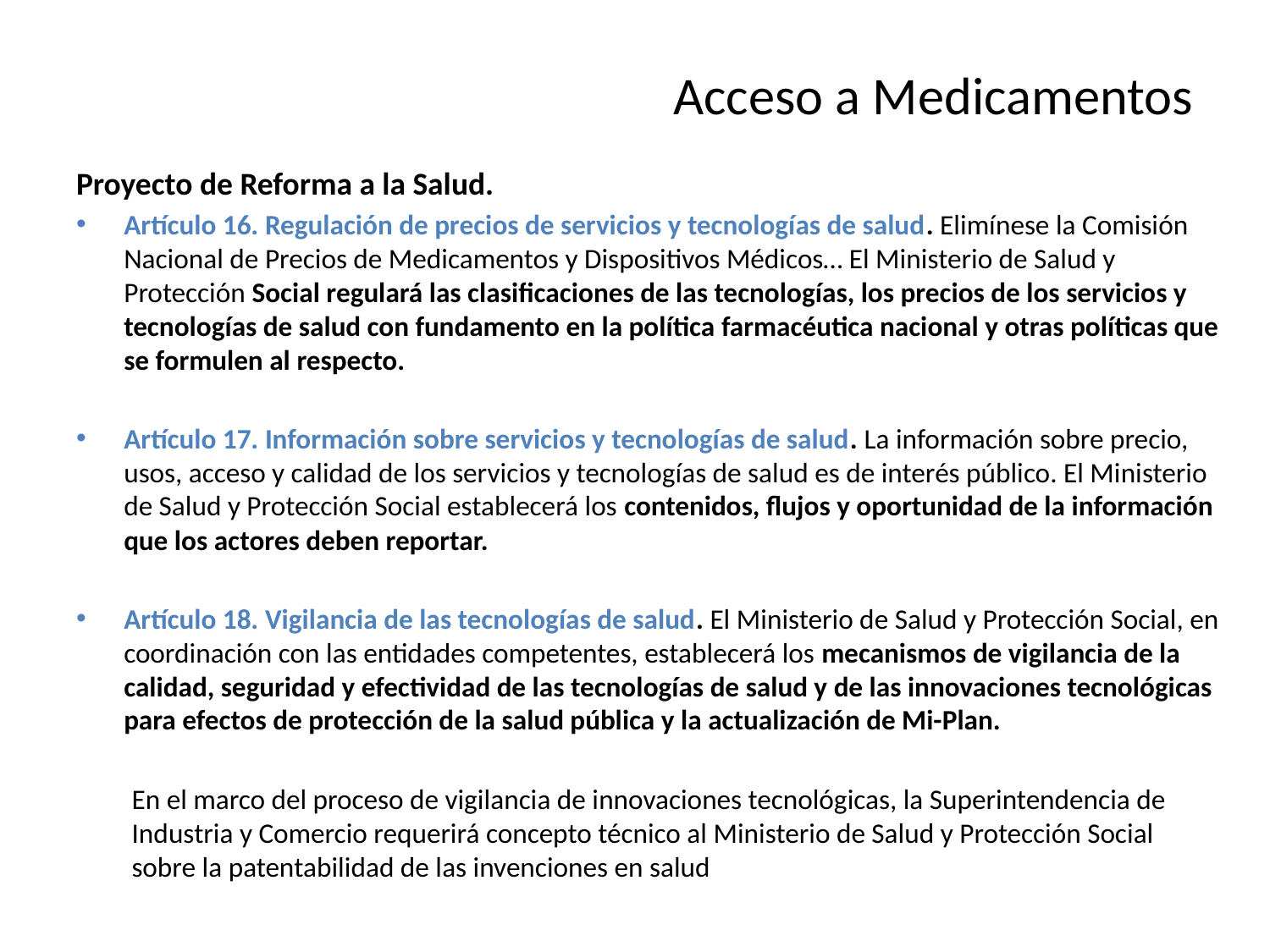

# Acceso a Medicamentos

Proyecto de Reforma a la Salud.
Artículo 16. Regulación de precios de servicios y tecnologías de salud. Elimínese la Comisión Nacional de Precios de Medicamentos y Dispositivos Médicos… El Ministerio de Salud y Protección Social regulará las clasificaciones de las tecnologías, los precios de los servicios y tecnologías de salud con fundamento en la política farmacéutica nacional y otras políticas que se formulen al respecto.

Artículo 17. Información sobre servicios y tecnologías de salud. La información sobre precio, usos, acceso y calidad de los servicios y tecnologías de salud es de interés público. El Ministerio de Salud y Protección Social establecerá los contenidos, flujos y oportunidad de la información que los actores deben reportar.

Artículo 18. Vigilancia de las tecnologías de salud. El Ministerio de Salud y Protección Social, en coordinación con las entidades competentes, establecerá los mecanismos de vigilancia de la calidad, seguridad y efectividad de las tecnologías de salud y de las innovaciones tecnológicas para efectos de protección de la salud pública y la actualización de Mi-Plan.

En el marco del proceso de vigilancia de innovaciones tecnológicas, la Superintendencia de Industria y Comercio requerirá concepto técnico al Ministerio de Salud y Protección Social sobre la patentabilidad de las invenciones en salud